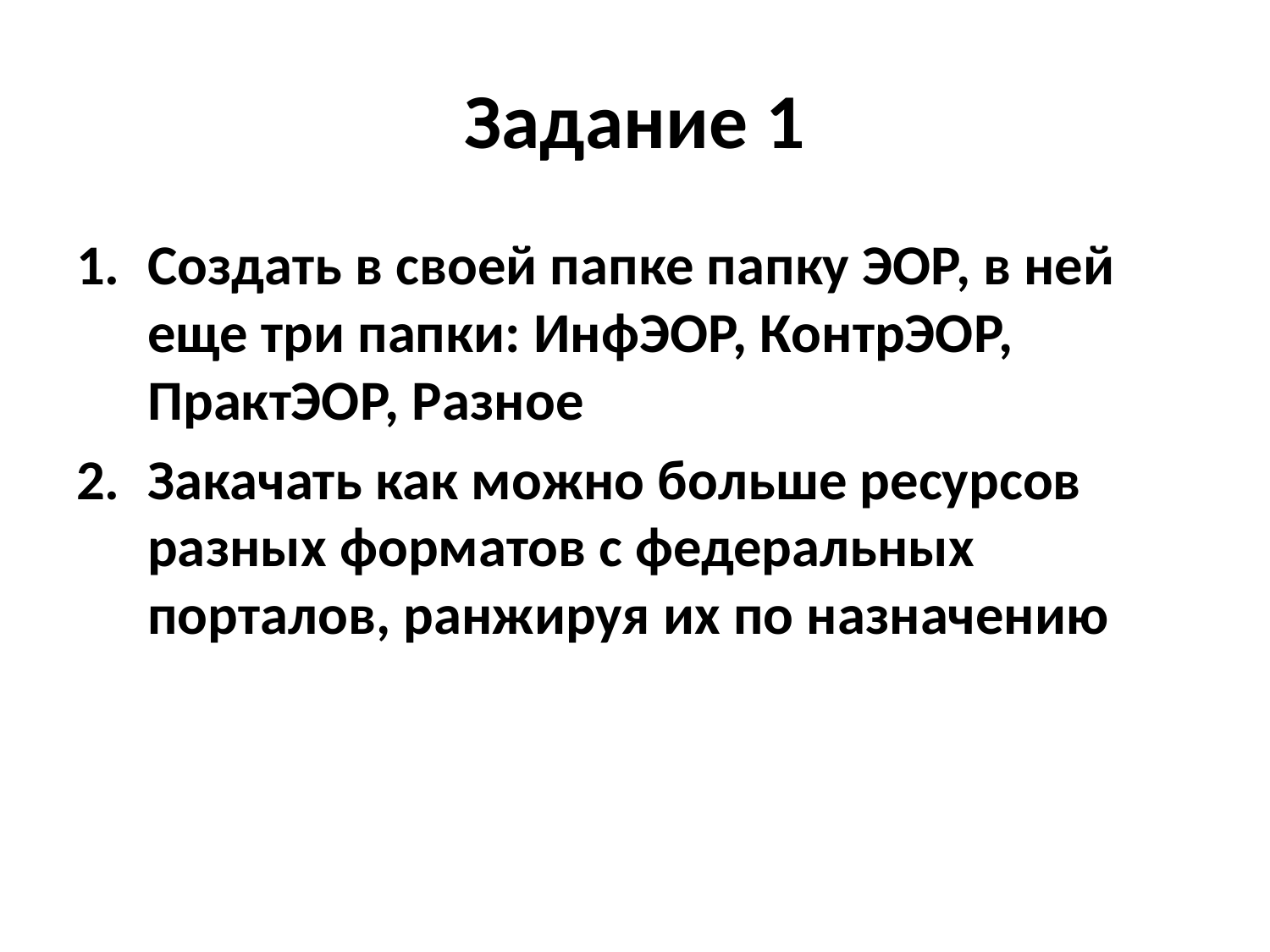

# Задание 1
Создать в своей папке папку ЭОР, в ней еще три папки: ИнфЭОР, КонтрЭОР, ПрактЭОР, Разное
Закачать как можно больше ресурсов разных форматов с федеральных порталов, ранжируя их по назначению